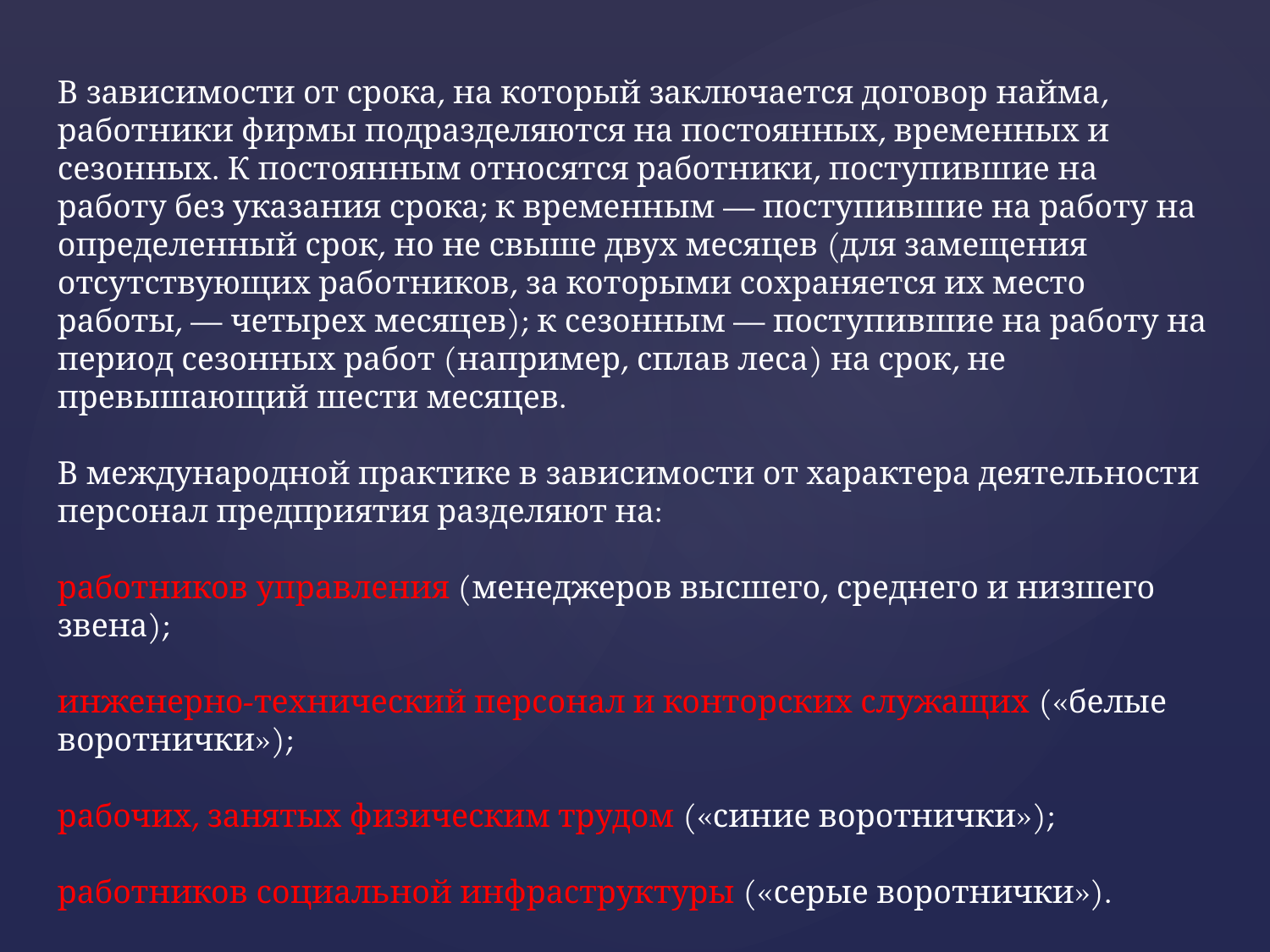

В зависимости от срока, на который заключается договор найма, работники фирмы подразделяются на постоянных, временных и сезонных. К постоянным относятся работники, поступившие на работу без указания срока; к временным — поступившие на работу на определенный срок, но не свыше двух месяцев (для замещения отсутствующих работников, за которыми сохраняется их место работы, — четырех месяцев); к сезонным — поступившие на работу на период сезонных работ (например, сплав леса) на срок, не превышающий шести месяцев.

В международной практике в зависимости от характера деятельности персонал предприятия разделяют на:

работников управления (менеджеров высшего, среднего и низшего звена);

инженерно-технический персонал и конторских служащих («белые воротнички»);

рабочих, занятых физическим трудом («синие воротнички»);

работников социальной инфраструктуры («серые воротнички»).